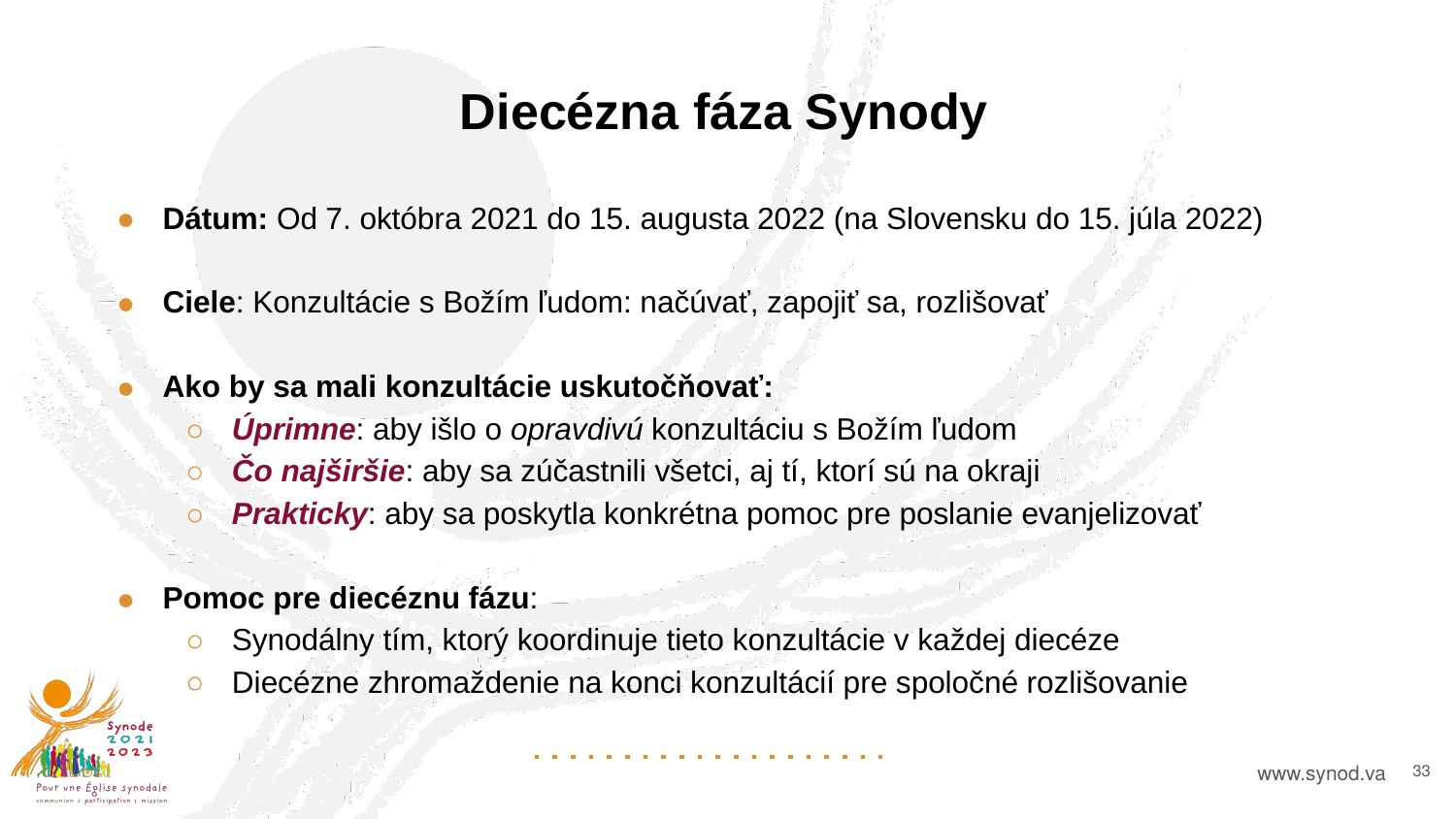

# Diecézna fáza Synody
Dátum: Od 7. októbra 2021 do 15. augusta 2022 (na Slovensku do 15. júla 2022)

Ciele: Konzultácie s Božím ľudom: načúvať, zapojiť sa, rozlišovať

Ako by sa mali konzultácie uskutočňovať:
Úprimne: aby išlo o opravdivú konzultáciu s Božím ľudom
Čo najširšie: aby sa zúčastnili všetci, aj tí, ktorí sú na okraji
Prakticky: aby sa poskytla konkrétna pomoc pre poslanie evanjelizovať

Pomoc pre diecéznu fázu:
Synodálny tím, ktorý koordinuje tieto konzultácie v každej diecéze
Diecézne zhromaždenie na konci konzultácií pre spoločné rozlišovanie
33